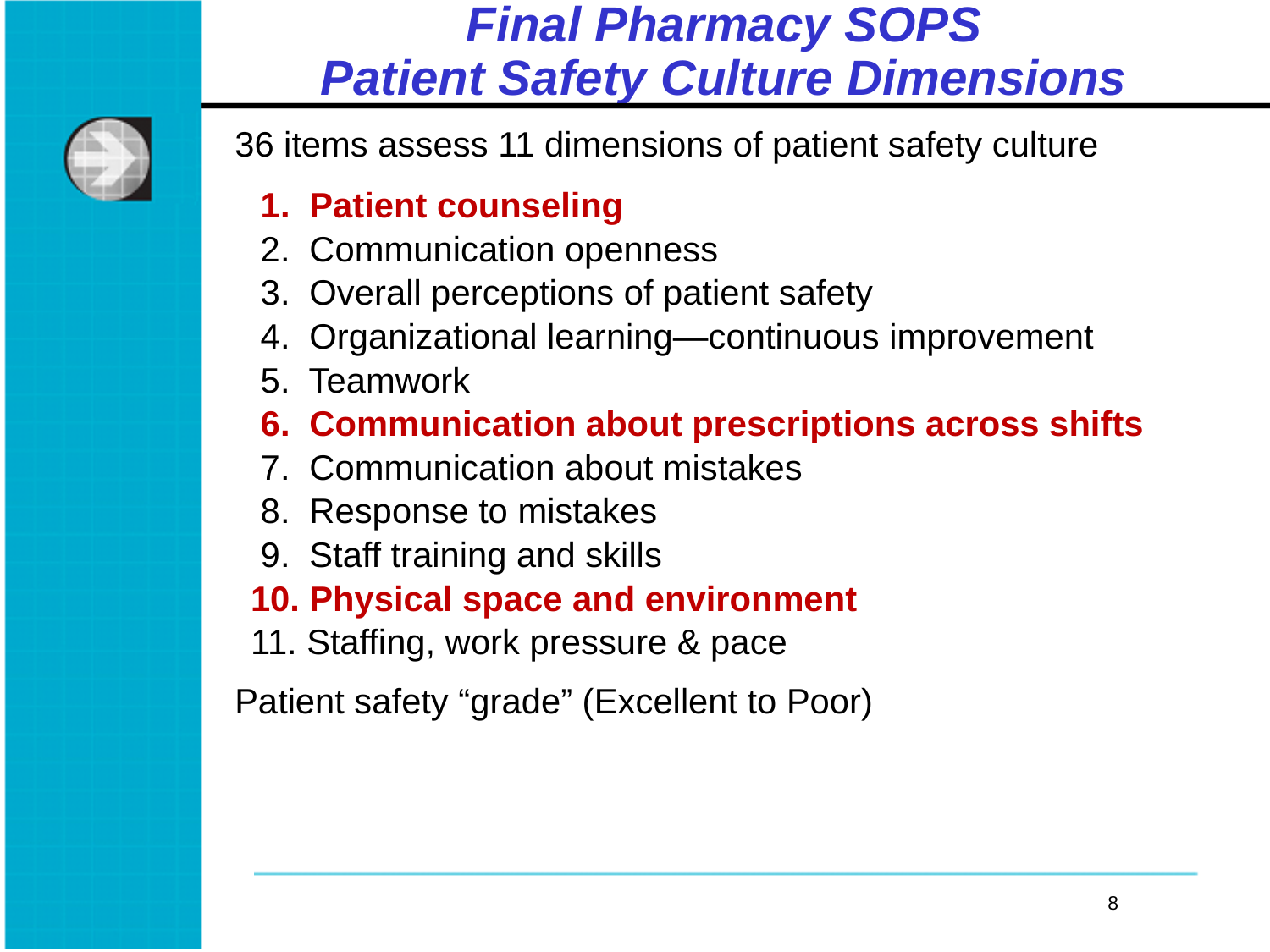

# Final Pharmacy SOPS Patient Safety Culture Dimensions

36 items assess 11 dimensions of patient safety culture
 1.  Patient counseling
 2.  Communication openness
 3.  Overall perceptions of patient safety
 4.  Organizational learning—continuous improvement
 5.  Teamwork
 6.  Communication about prescriptions across shifts
 7.  Communication about mistakes
 8.  Response to mistakes
 9.  Staff training and skills
10. Physical space and environment
11. Staffing, work pressure & pace

Patient safety “grade” (Excellent to Poor)